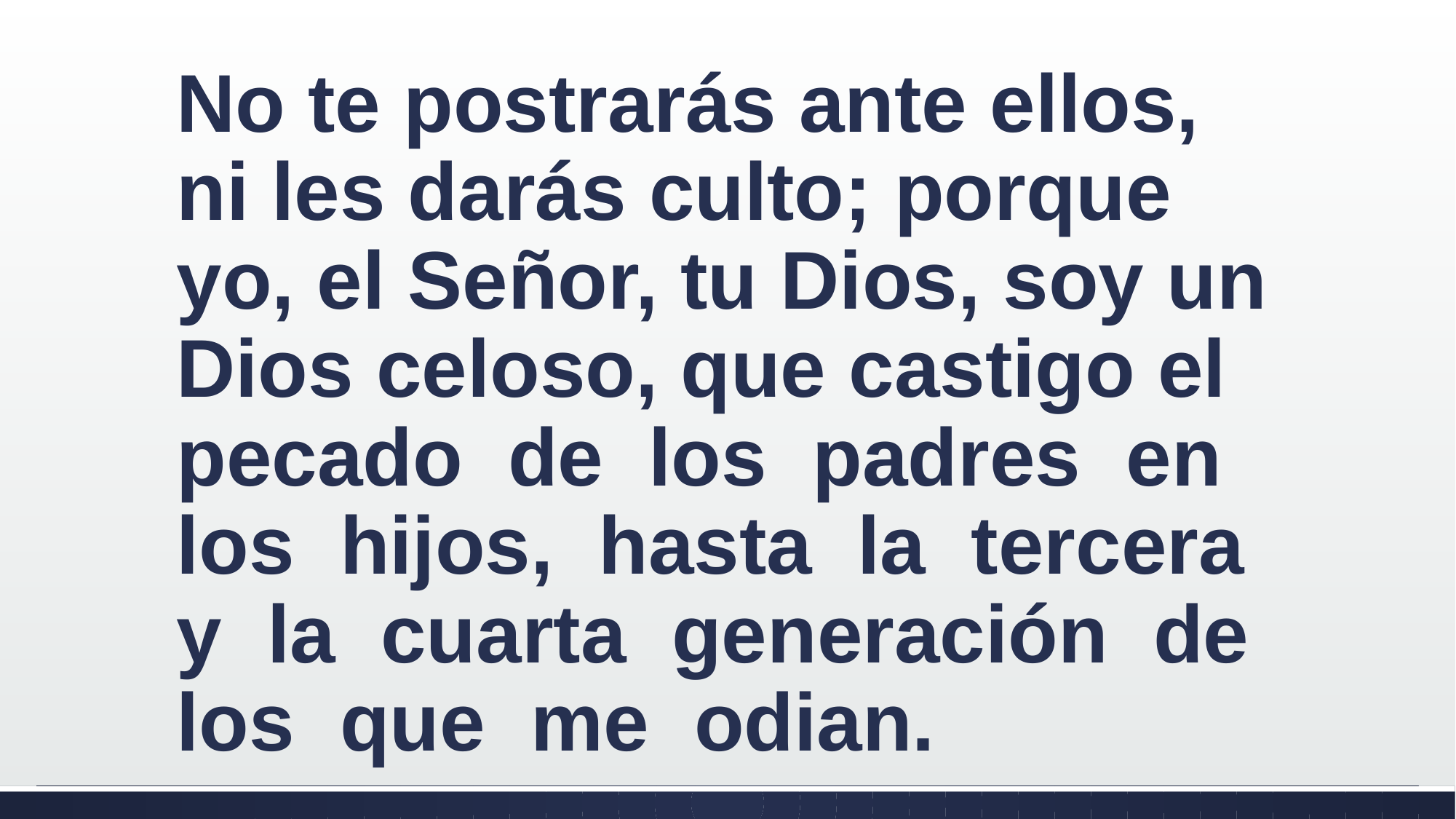

#
No te postrarás ante ellos, ni les darás culto; porque yo, el Señor, tu Dios, soy un Dios celoso, que castigo el  pecado  de  los  padres  en  los  hijos,  hasta  la  tercera  y  la  cuarta  generación  de  los  que  me  odian.